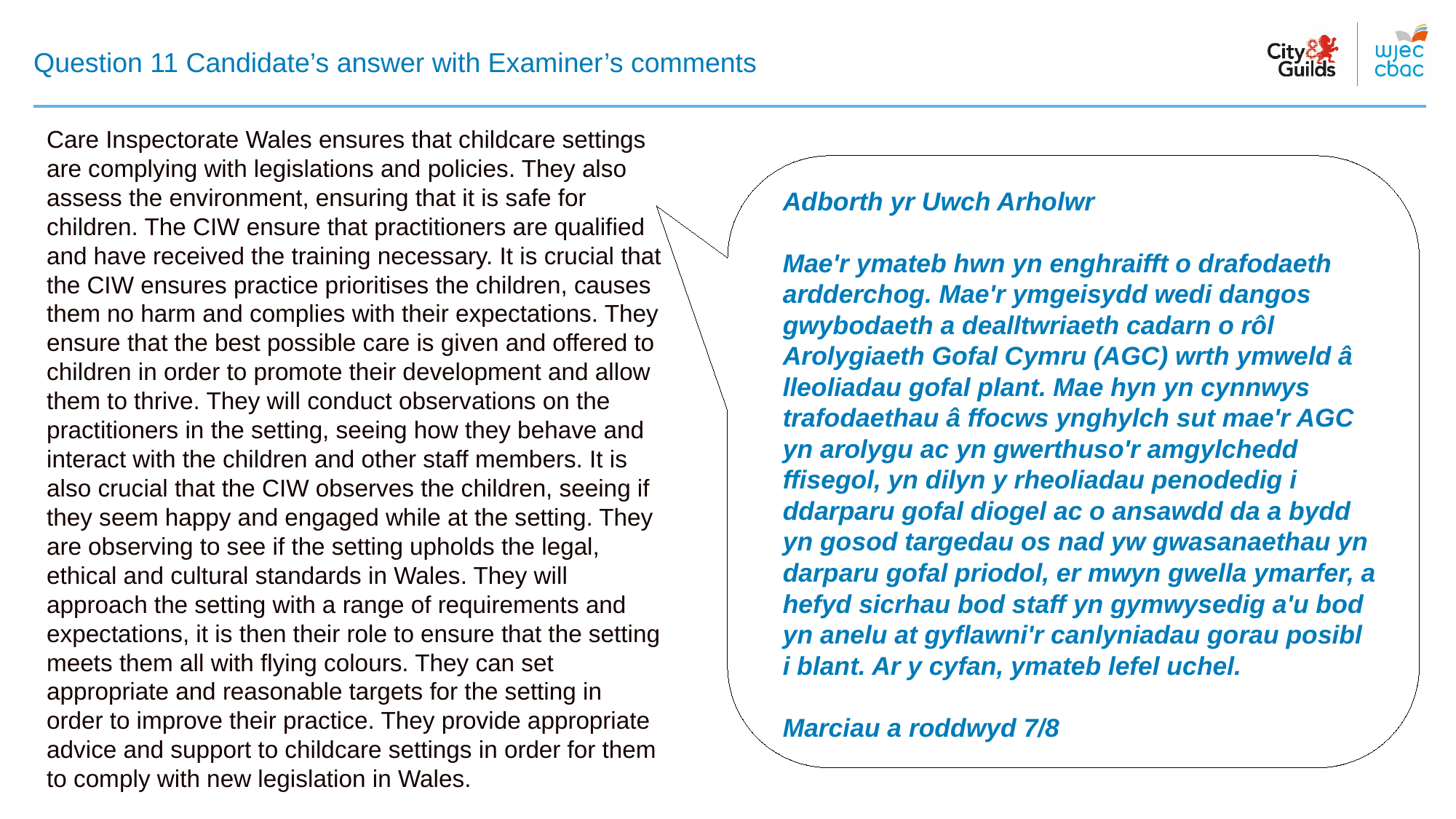

# Question 11 Candidate’s answer with Examiner’s comments
Care Inspectorate Wales ensures that childcare settings are complying with legislations and policies. They also assess the environment, ensuring that it is safe for children. The CIW ensure that practitioners are qualified and have received the training necessary. It is crucial that the CIW ensures practice prioritises the children, causes them no harm and complies with their expectations. They ensure that the best possible care is given and offered to children in order to promote their development and allow them to thrive. They will conduct observations on the practitioners in the setting, seeing how they behave and interact with the children and other staff members. It is also crucial that the CIW observes the children, seeing if they seem happy and engaged while at the setting. They are observing to see if the setting upholds the legal, ethical and cultural standards in Wales. They will approach the setting with a range of requirements and expectations, it is then their role to ensure that the setting meets them all with flying colours. They can set appropriate and reasonable targets for the setting in order to improve their practice. They provide appropriate advice and support to childcare settings in order for them to comply with new legislation in Wales.

Adborth yr Uwch Arholwr​
​
​Mae'r ymateb hwn yn enghraifft o drafodaeth ardderchog. Mae'r ymgeisydd wedi dangos gwybodaeth a dealltwriaeth cadarn o rôl Arolygiaeth Gofal Cymru (AGC) wrth ymweld â lleoliadau gofal plant. Mae hyn yn cynnwys trafodaethau â ffocws ynghylch sut mae'r AGC yn arolygu ac yn gwerthuso'r amgylchedd ffisegol, yn dilyn y rheoliadau penodedig i ddarparu gofal diogel ac o ansawdd da a bydd yn gosod targedau os nad yw gwasanaethau yn darparu gofal priodol, er mwyn gwella ymarfer, a hefyd sicrhau bod staff yn gymwysedig a'u bod yn anelu at gyflawni'r canlyniadau gorau posibl i blant. Ar y cyfan, ymateb lefel uchel.

Marciau a roddwyd 7/8